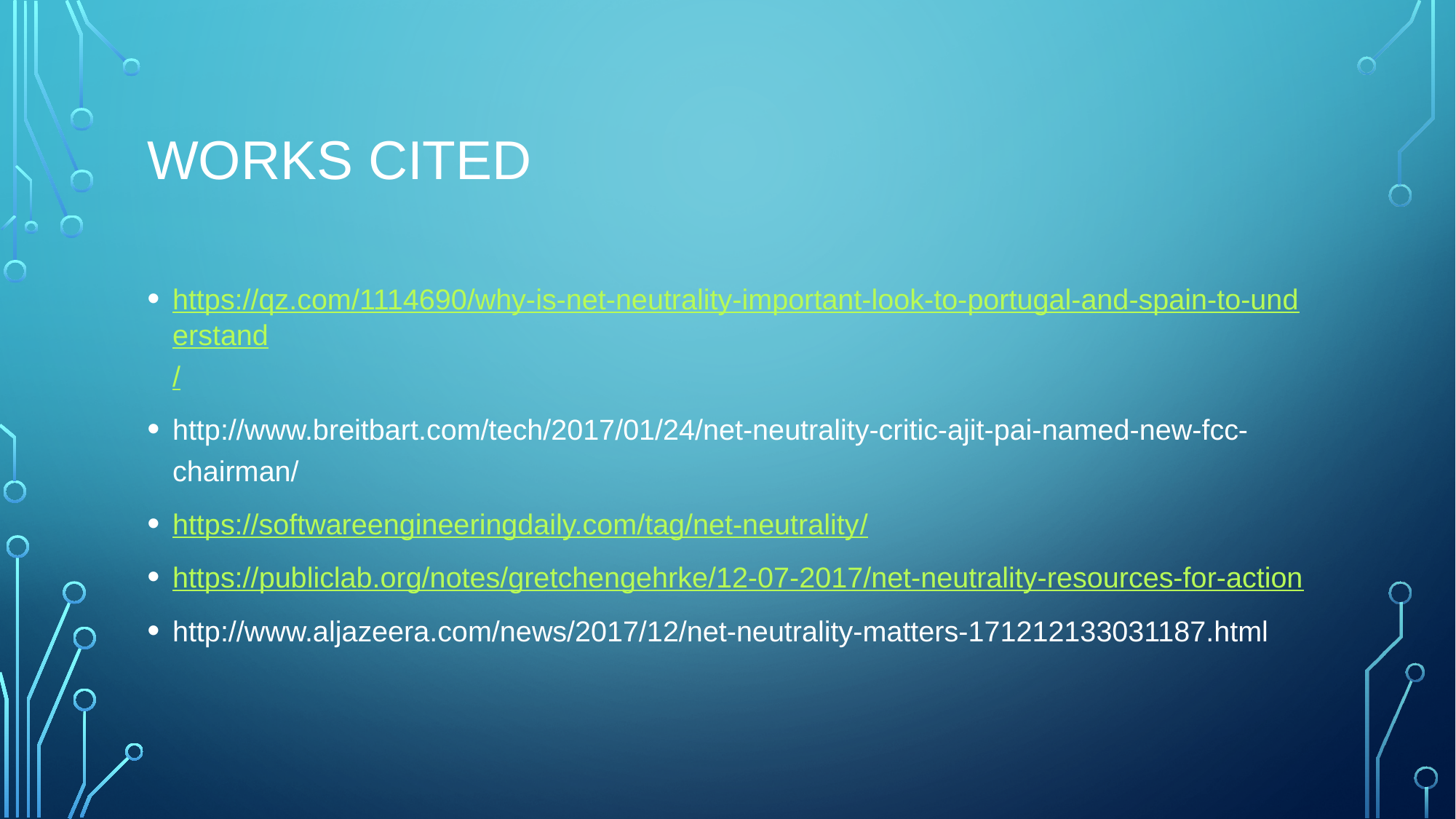

# Works cited
https://qz.com/1114690/why-is-net-neutrality-important-look-to-portugal-and-spain-to-understand/
http://www.breitbart.com/tech/2017/01/24/net-neutrality-critic-ajit-pai-named-new-fcc-chairman/
https://softwareengineeringdaily.com/tag/net-neutrality/
https://publiclab.org/notes/gretchengehrke/12-07-2017/net-neutrality-resources-for-action
http://www.aljazeera.com/news/2017/12/net-neutrality-matters-171212133031187.html